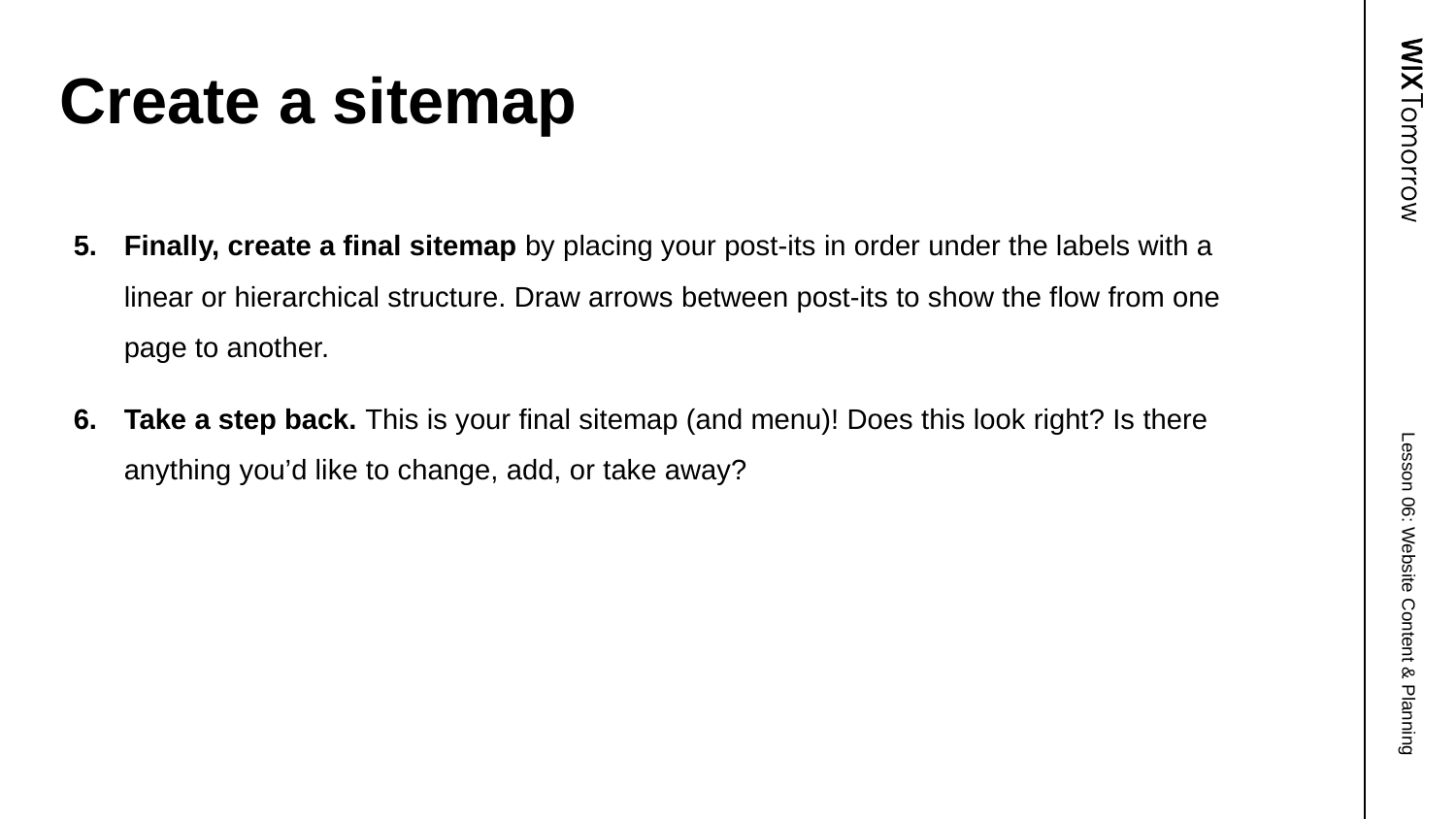

# Create a sitemap
Finally, create a final sitemap by placing your post-its in order under the labels with a linear or hierarchical structure. Draw arrows between post-its to show the flow from one page to another.
Take a step back. This is your final sitemap (and menu)! Does this look right? Is there anything you’d like to change, add, or take away?